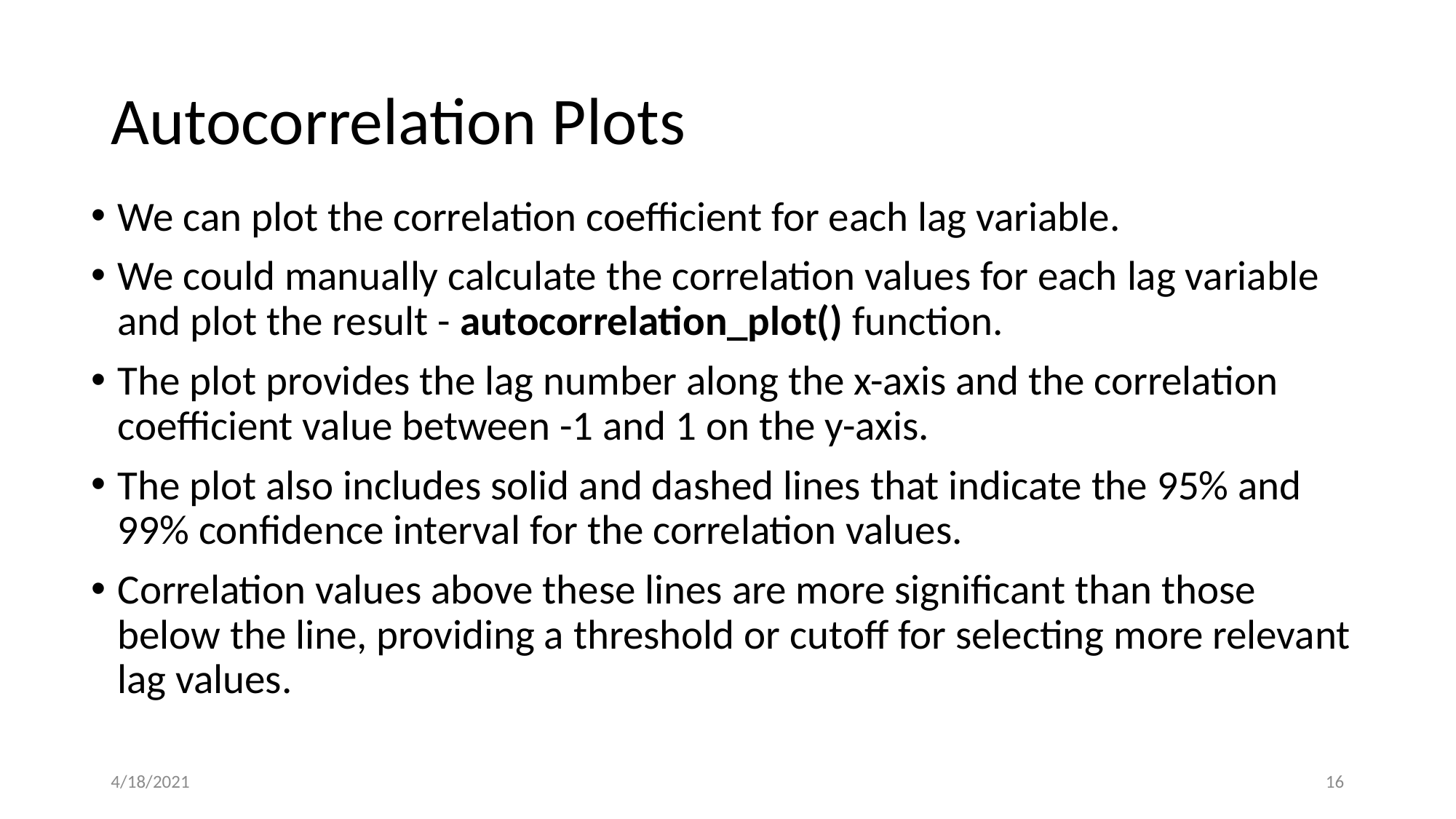

# Autocorrelation Plots
We can plot the correlation coefficient for each lag variable.
We could manually calculate the correlation values for each lag variable and plot the result - autocorrelation_plot() function.
The plot provides the lag number along the x-axis and the correlation coefficient value between -1 and 1 on the y-axis.
The plot also includes solid and dashed lines that indicate the 95% and 99% confidence interval for the correlation values.
Correlation values above these lines are more significant than those below the line, providing a threshold or cutoff for selecting more relevant lag values.
4/18/2021
16